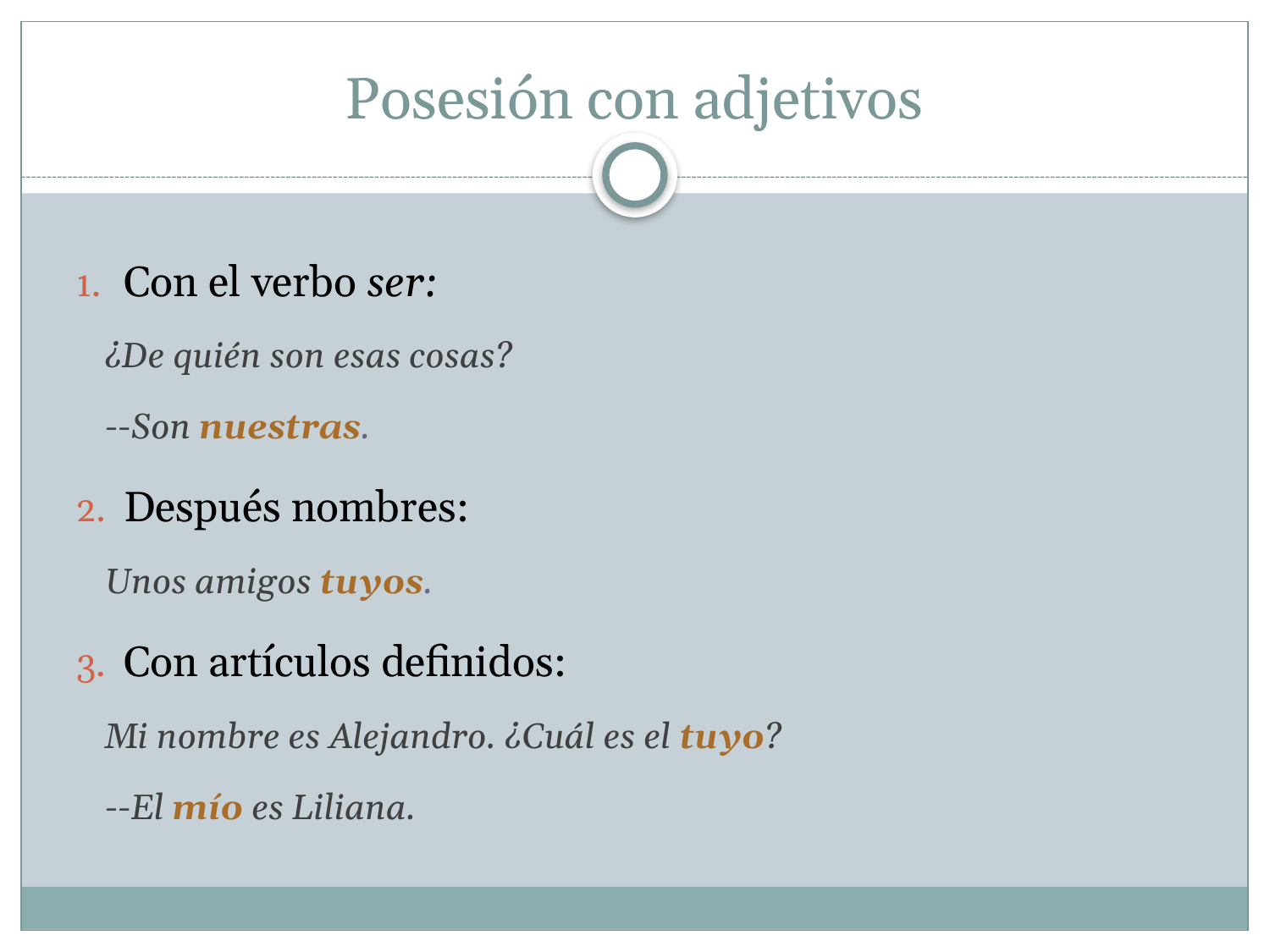

# Posesión con adjetivos
Con el verbo ser:
¿De quién son esas cosas?
--Son nuestras.
Después nombres:
Unos amigos tuyos.
Con artículos definidos:
Mi nombre es Alejandro. ¿Cuál es el tuyo?
--El mío es Liliana.